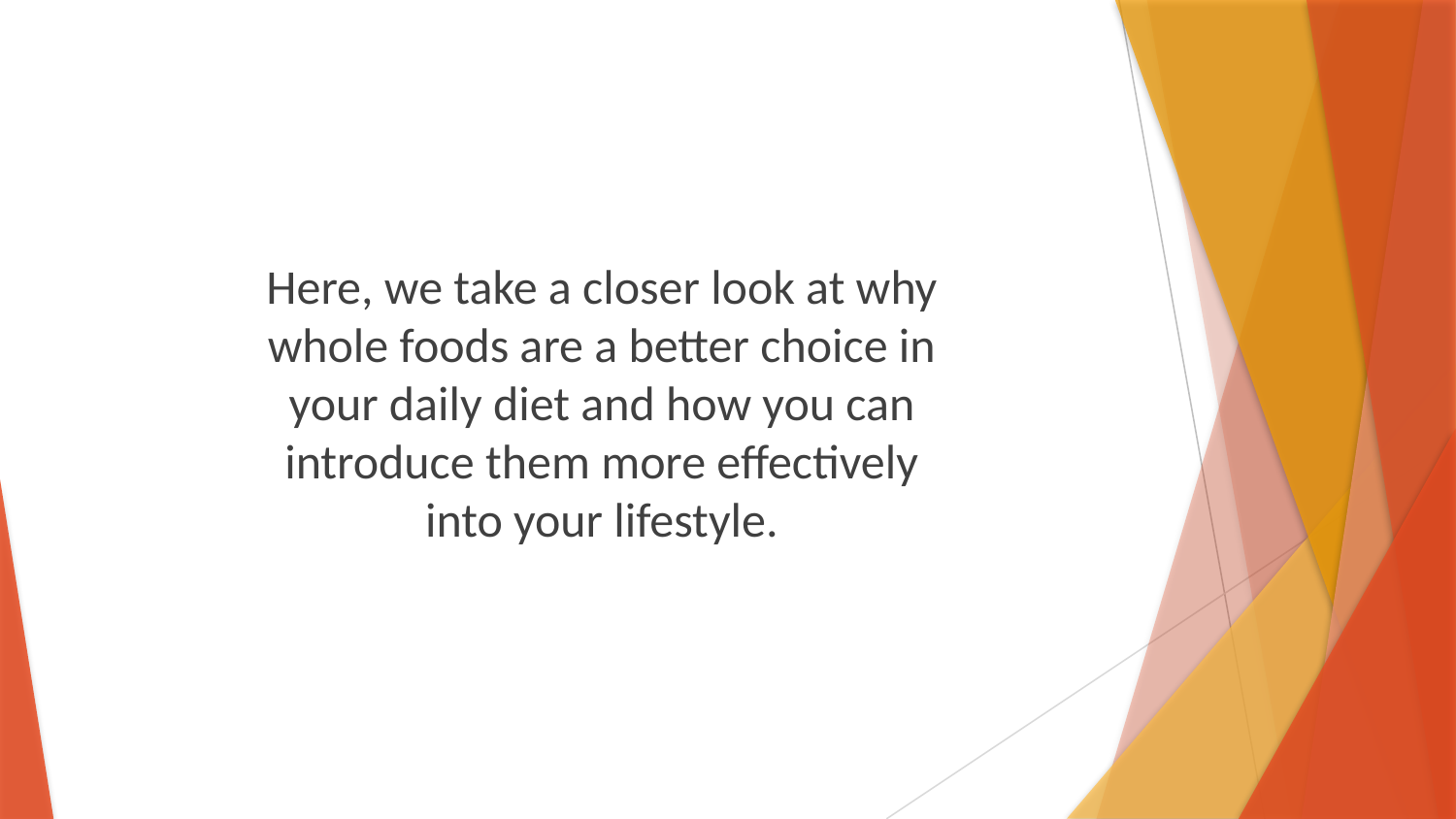

Here, we take a closer look at why whole foods are a better choice in your daily diet and how you can introduce them more effectively into your lifestyle.